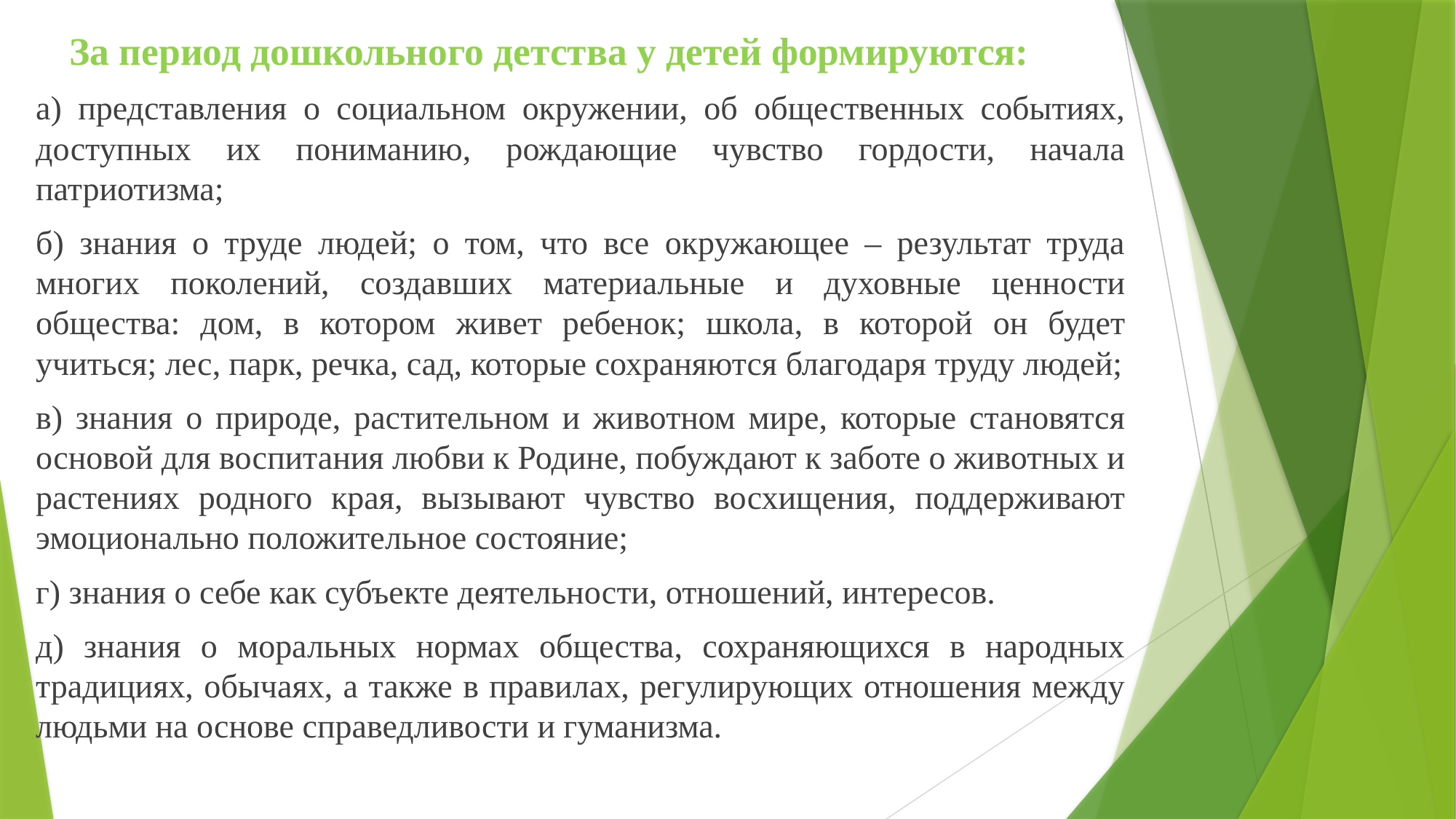

За период дошкольного детства у детей формируются:
а) представления о социальном окружении, об общественных событиях, доступных их пониманию, рождающие чувство гордости, начала патриотизма;
б) знания о труде людей; о том, что все окружающее – результат труда многих поколений, создавших материальные и духовные ценности общества: дом, в котором живет ребенок; школа, в которой он будет учиться; лес, парк, речка, сад, которые сохраняются благодаря труду людей;
в) знания о природе, растительном и животном мире, которые становятся основой для воспитания любви к Родине, побуждают к заботе о животных и растениях родного края, вызывают чувство восхищения, поддерживают эмоционально положительное состояние;
г) знания о себе как субъекте деятельности, отношений, интересов.
д) знания о моральных нормах общества, сохраняющихся в народных традициях, обычаях, а также в правилах, регулирующих отношения между людьми на основе справедливости и гуманизма.